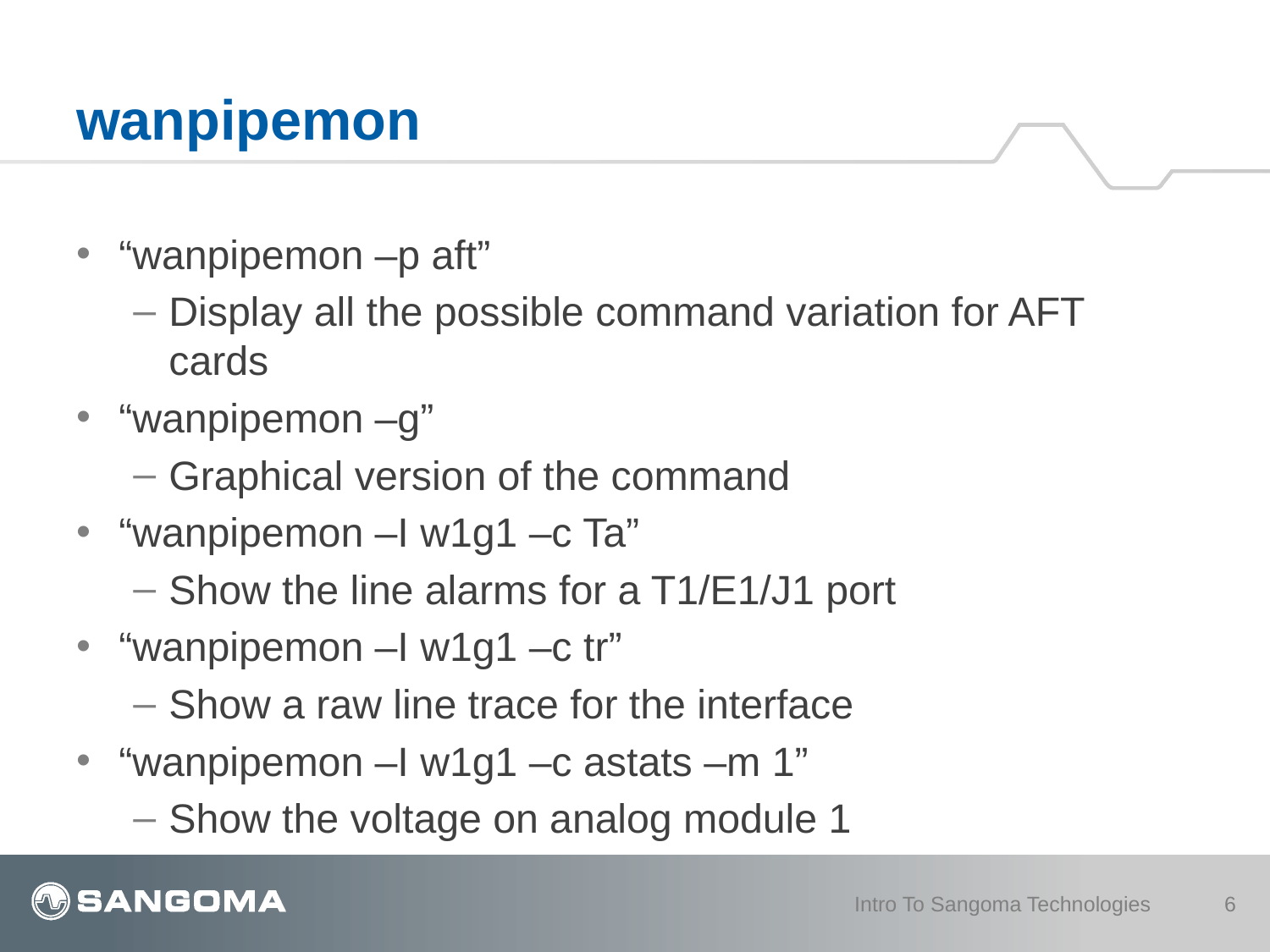

# wanpipemon
“wanpipemon –p aft”
Display all the possible command variation for AFT cards
“wanpipemon –g”
Graphical version of the command
“wanpipemon –I w1g1 –c Ta”
Show the line alarms for a T1/E1/J1 port
“wanpipemon –I w1g1 –c tr”
Show a raw line trace for the interface
“wanpipemon –I w1g1 –c astats –m 1”
Show the voltage on analog module 1
Intro To Sangoma Technologies
6